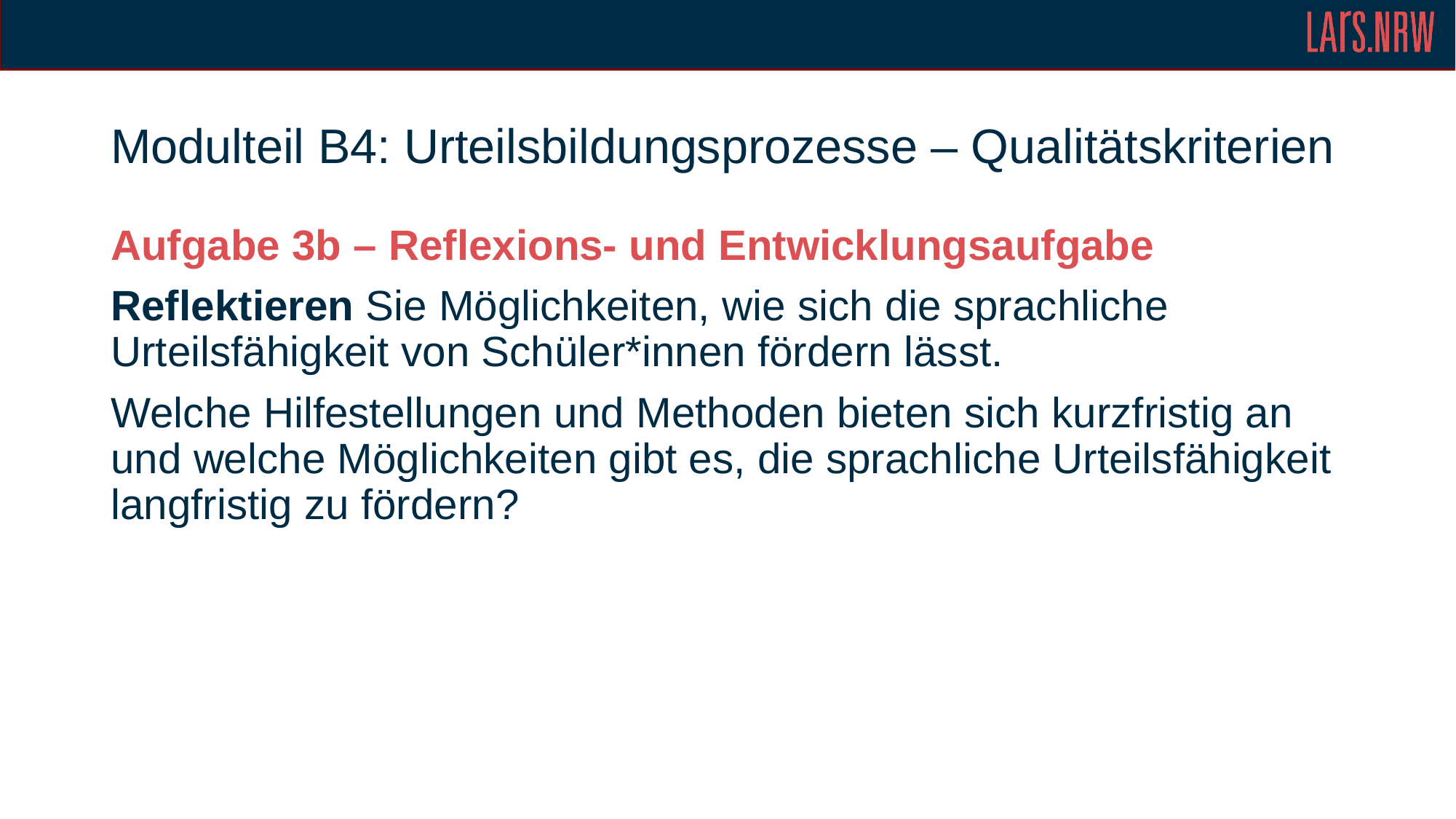

# Modulteil B4: Urteilsbildungsprozesse – Qualitätskriterien
Aufgabe 3b – Reflexions- und Entwicklungsaufgabe
Reflektieren Sie Möglichkeiten, wie sich die sprachliche Urteilsfähigkeit von Schüler*innen fördern lässt.
Welche Hilfestellungen und Methoden bieten sich kurzfristig an und welche Möglichkeiten gibt es, die sprachliche Urteilsfähigkeit langfristig zu fördern?